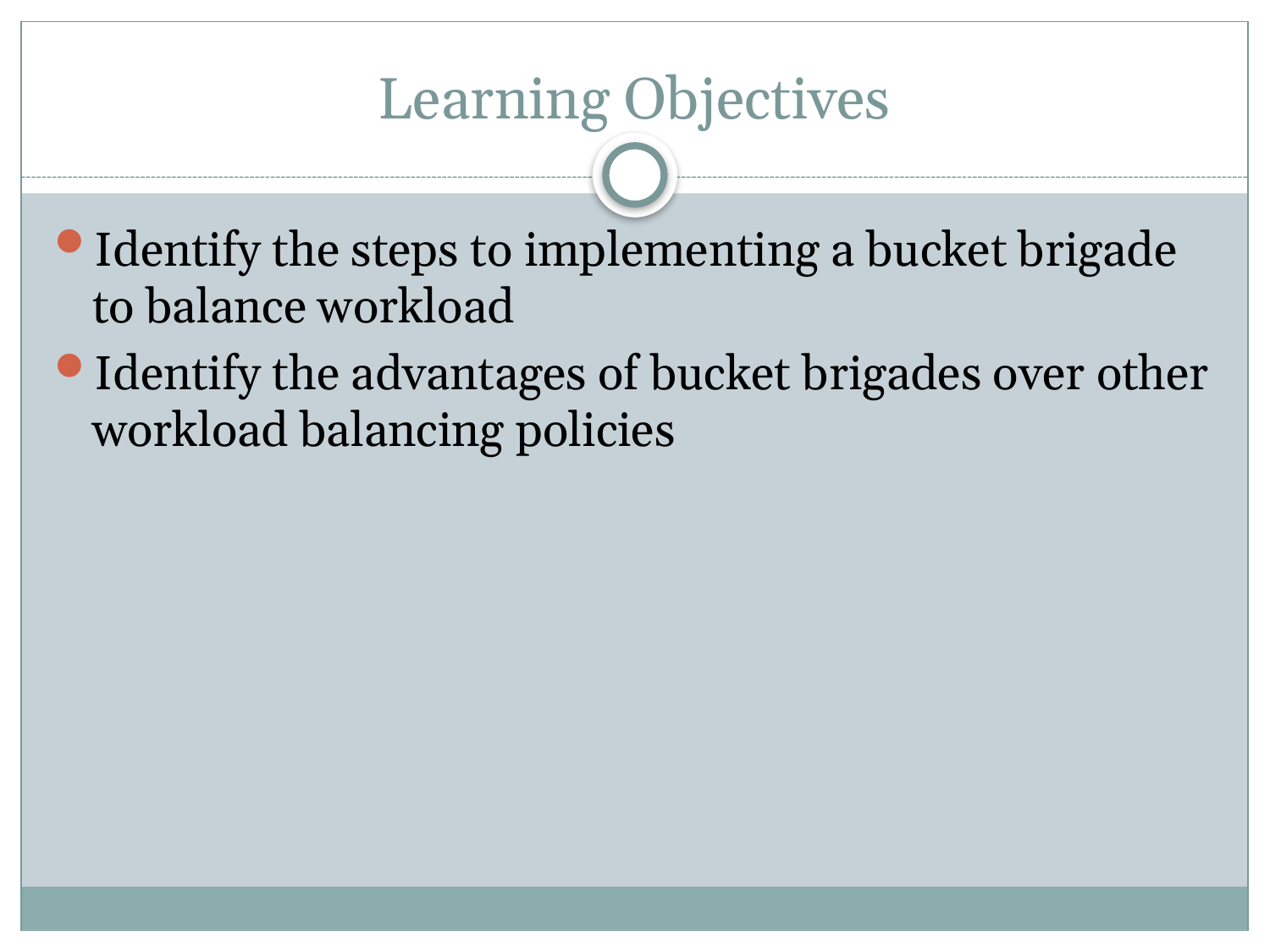

# Learning Objectives
Identify the steps to implementing a bucket brigade to balance workload
Identify the advantages of bucket brigades over other workload balancing policies